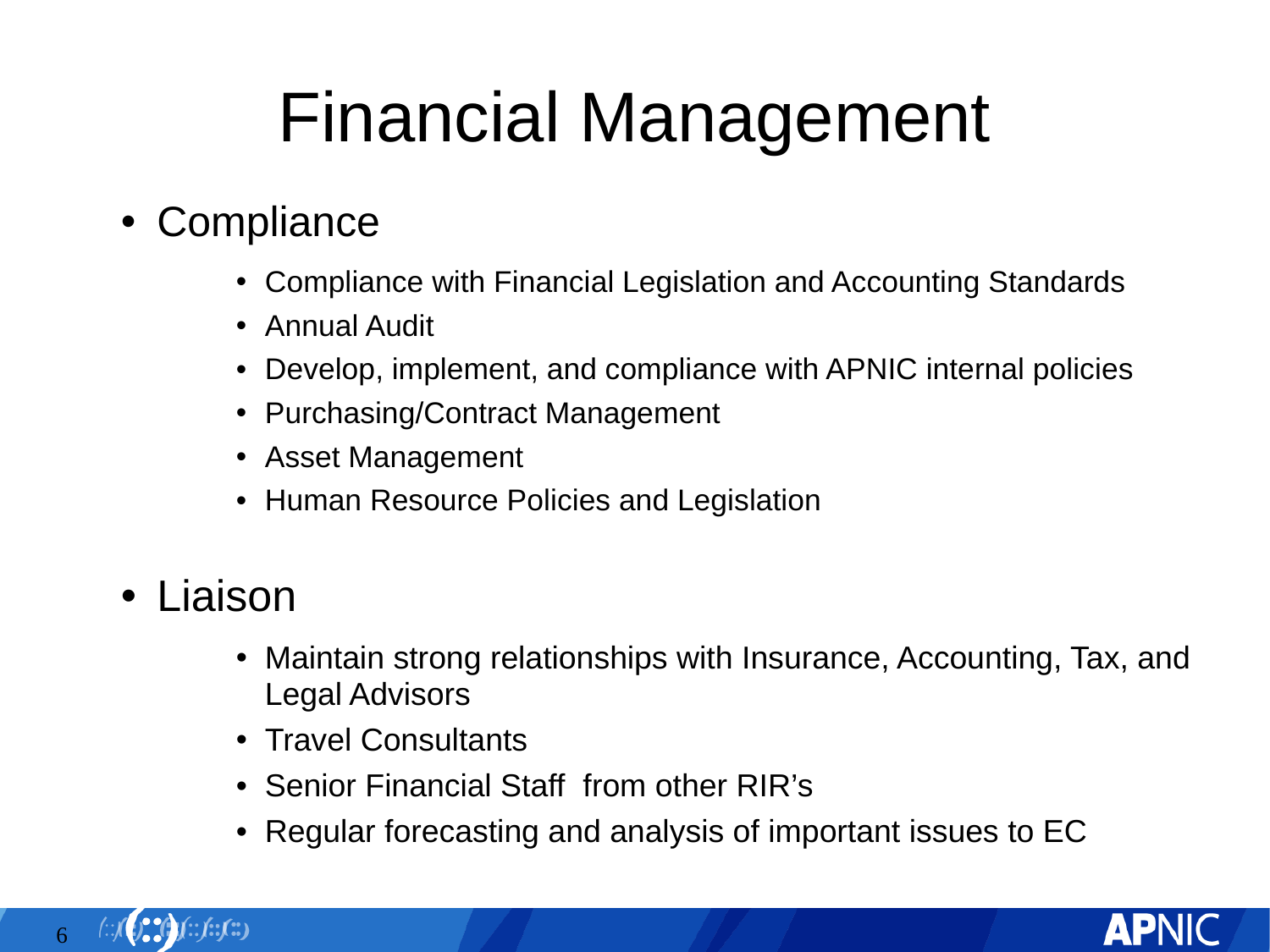

# Financial Management
Compliance
Compliance with Financial Legislation and Accounting Standards
Annual Audit
Develop, implement, and compliance with APNIC internal policies
Purchasing/Contract Management
Asset Management
Human Resource Policies and Legislation

Liaison
Maintain strong relationships with Insurance, Accounting, Tax, and Legal Advisors
Travel Consultants
Senior Financial Staff  from other RIR’s
Regular forecasting and analysis of important issues to EC

6